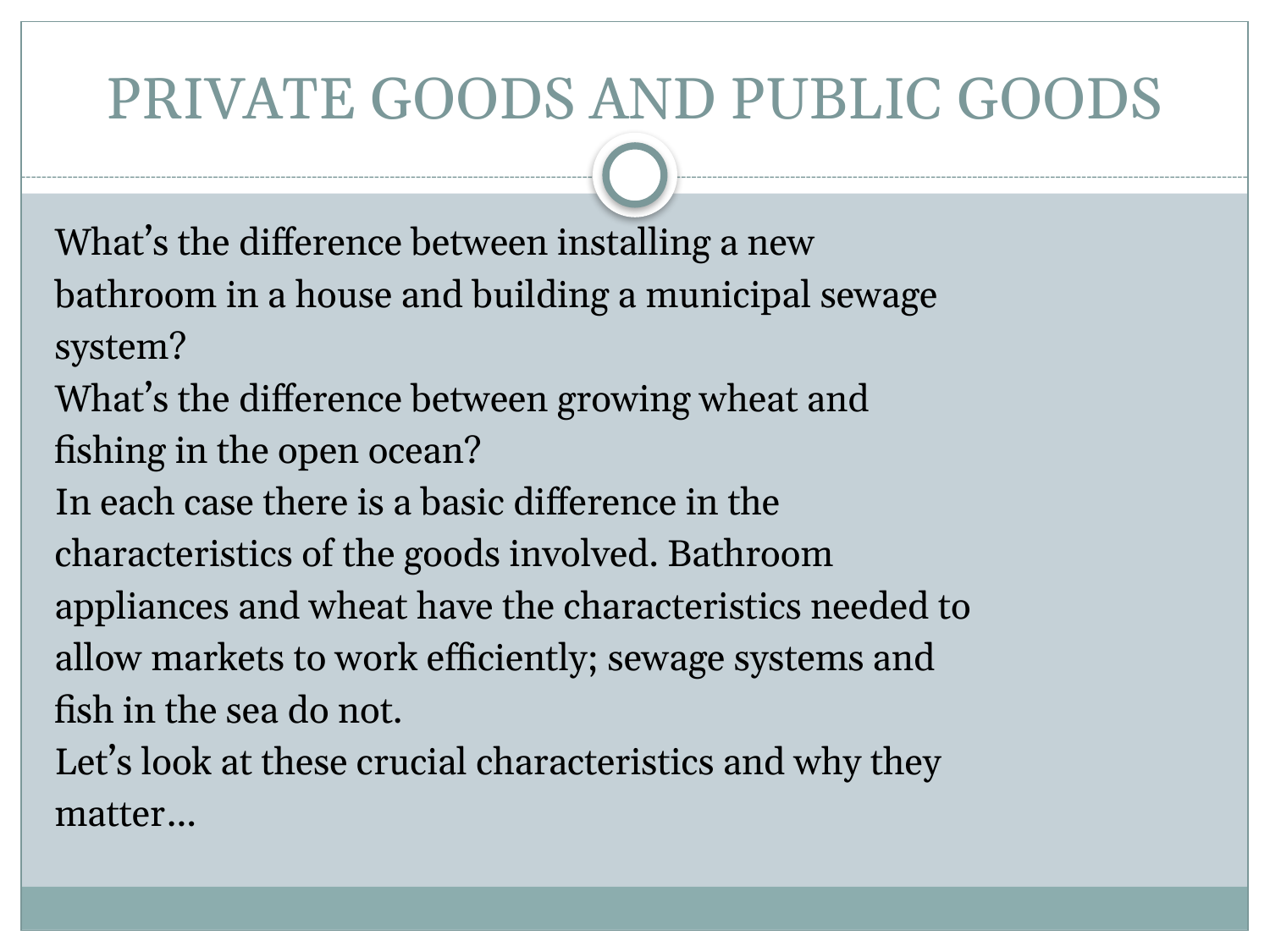

# PRIVATE GOODS AND PUBLIC GOODS
What’s the difference between installing a new
bathroom in a house and building a municipal sewage
system?
What’s the difference between growing wheat and
fishing in the open ocean?
In each case there is a basic difference in the
characteristics of the goods involved. Bathroom
appliances and wheat have the characteristics needed to
allow markets to work efficiently; sewage systems and
fish in the sea do not.
Let’s look at these crucial characteristics and why they
matter…